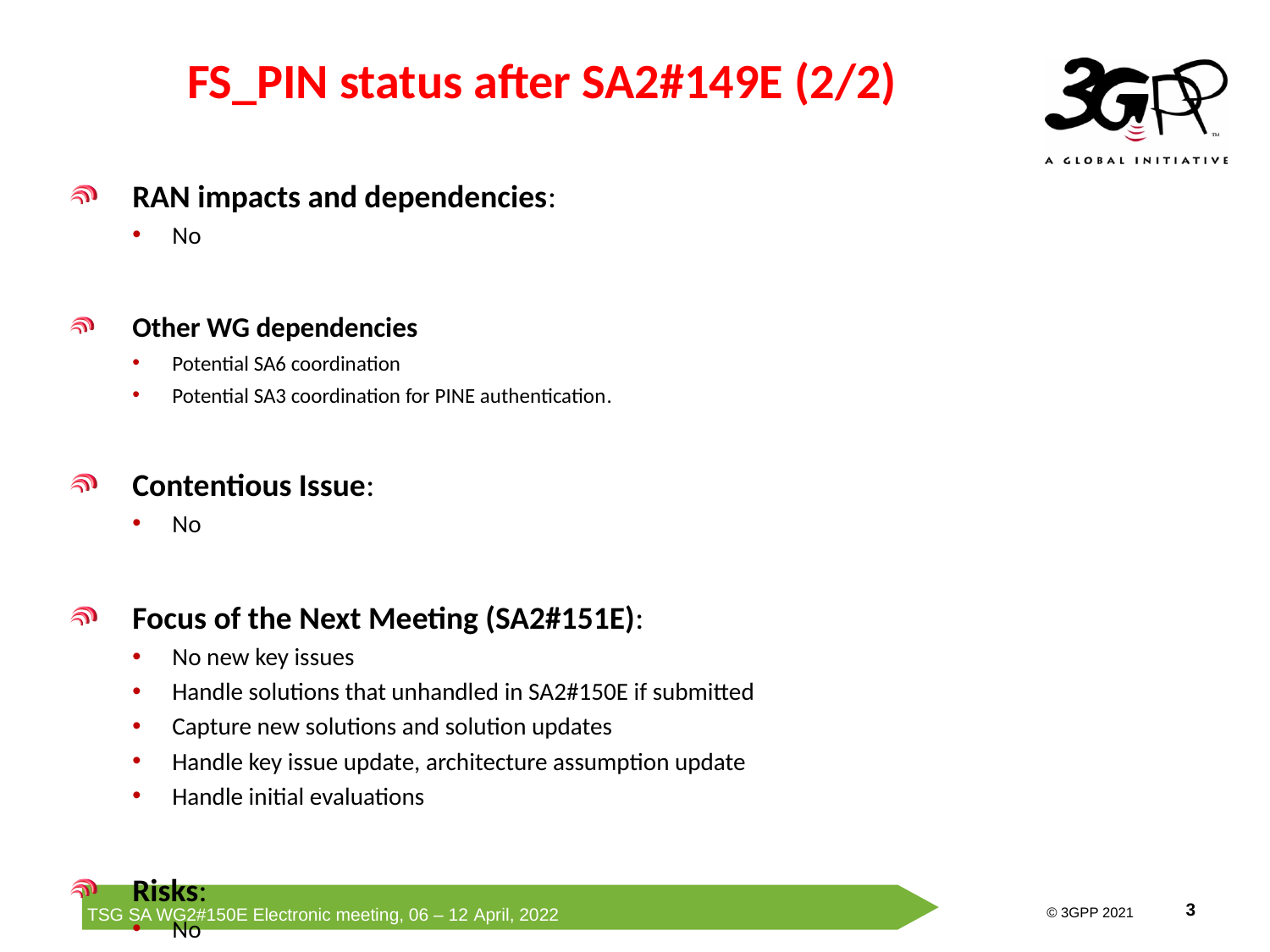

FS_PIN status after SA2#149E (2/2)
RAN impacts and dependencies:
No

Other WG dependencies
Potential SA6 coordination
Potential SA3 coordination for PINE authentication.

Contentious Issue:
No

Focus of the Next Meeting (SA2#151E):
No new key issues
Handle solutions that unhandled in SA2#150E if submitted
Capture new solutions and solution updates
Handle key issue update, architecture assumption update
Handle initial evaluations

Risks:
No